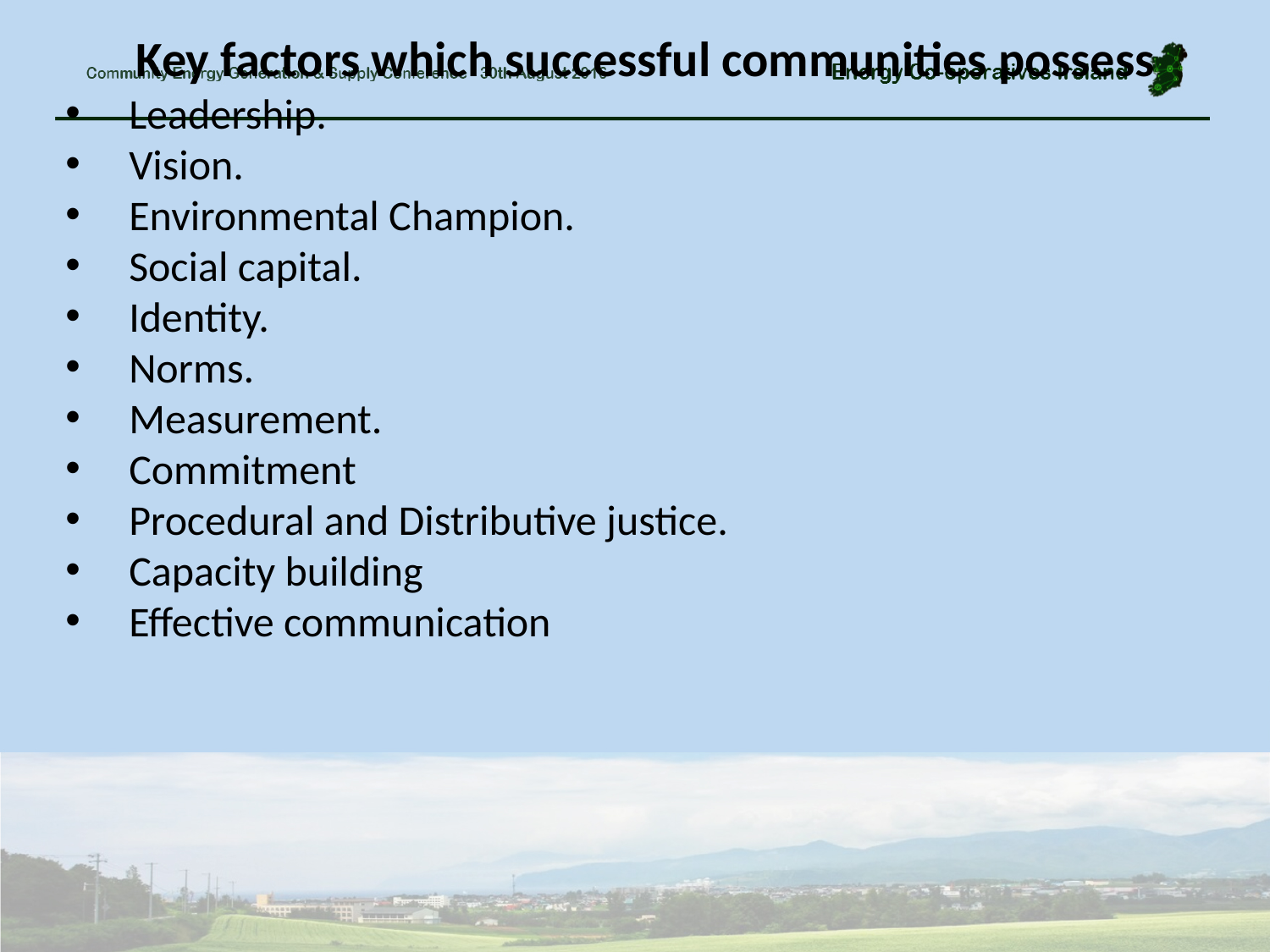

Key factors which successful communities possess
Leadership.
Vision.
Environmental Champion.
Social capital.
Identity.
Norms.
Measurement.
Commitment
Procedural and Distributive justice.
Capacity building
Effective communication